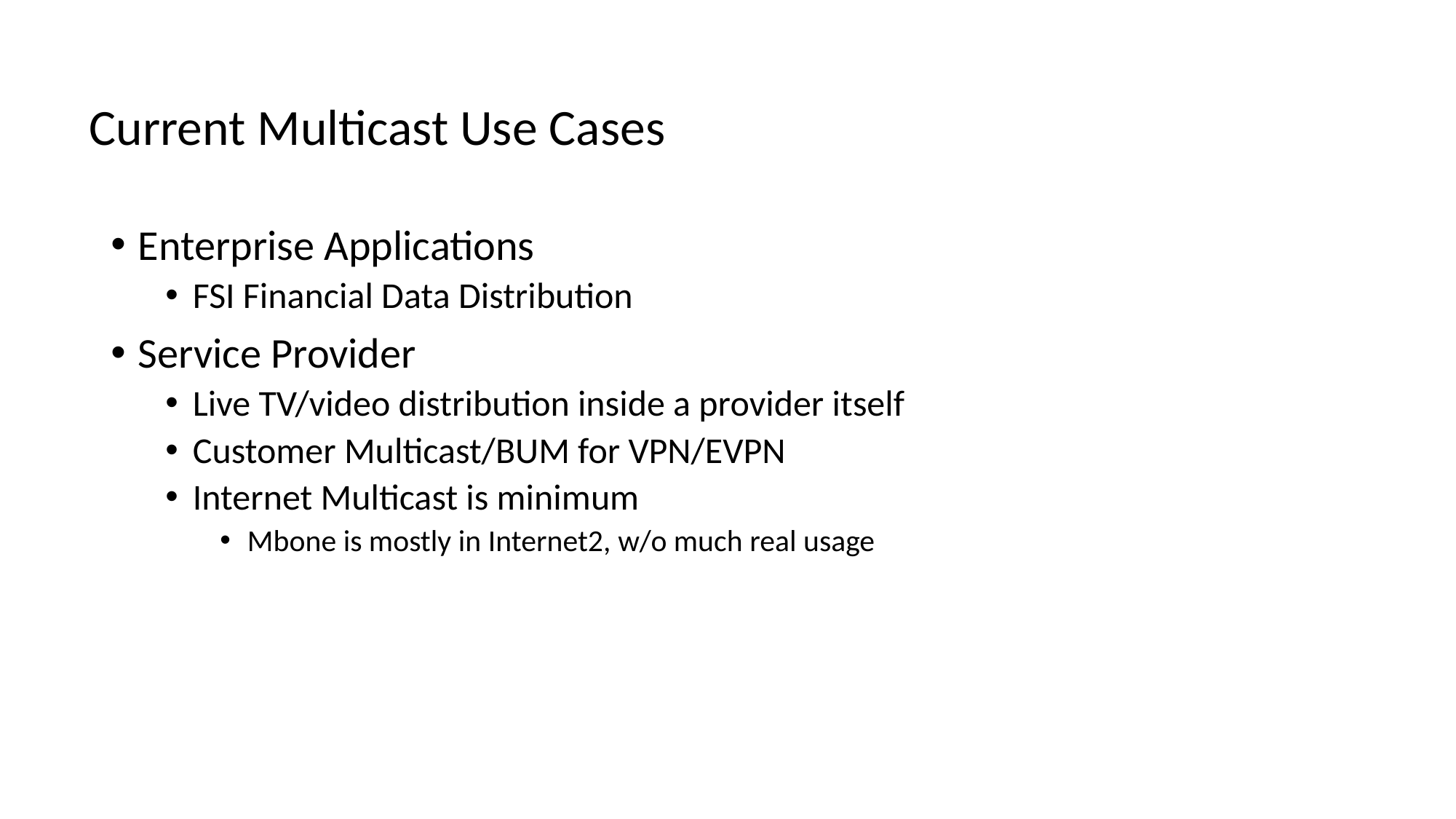

# Current Multicast Use Cases
Enterprise Applications
FSI Financial Data Distribution
Service Provider
Live TV/video distribution inside a provider itself
Customer Multicast/BUM for VPN/EVPN
Internet Multicast is minimum
Mbone is mostly in Internet2, w/o much real usage